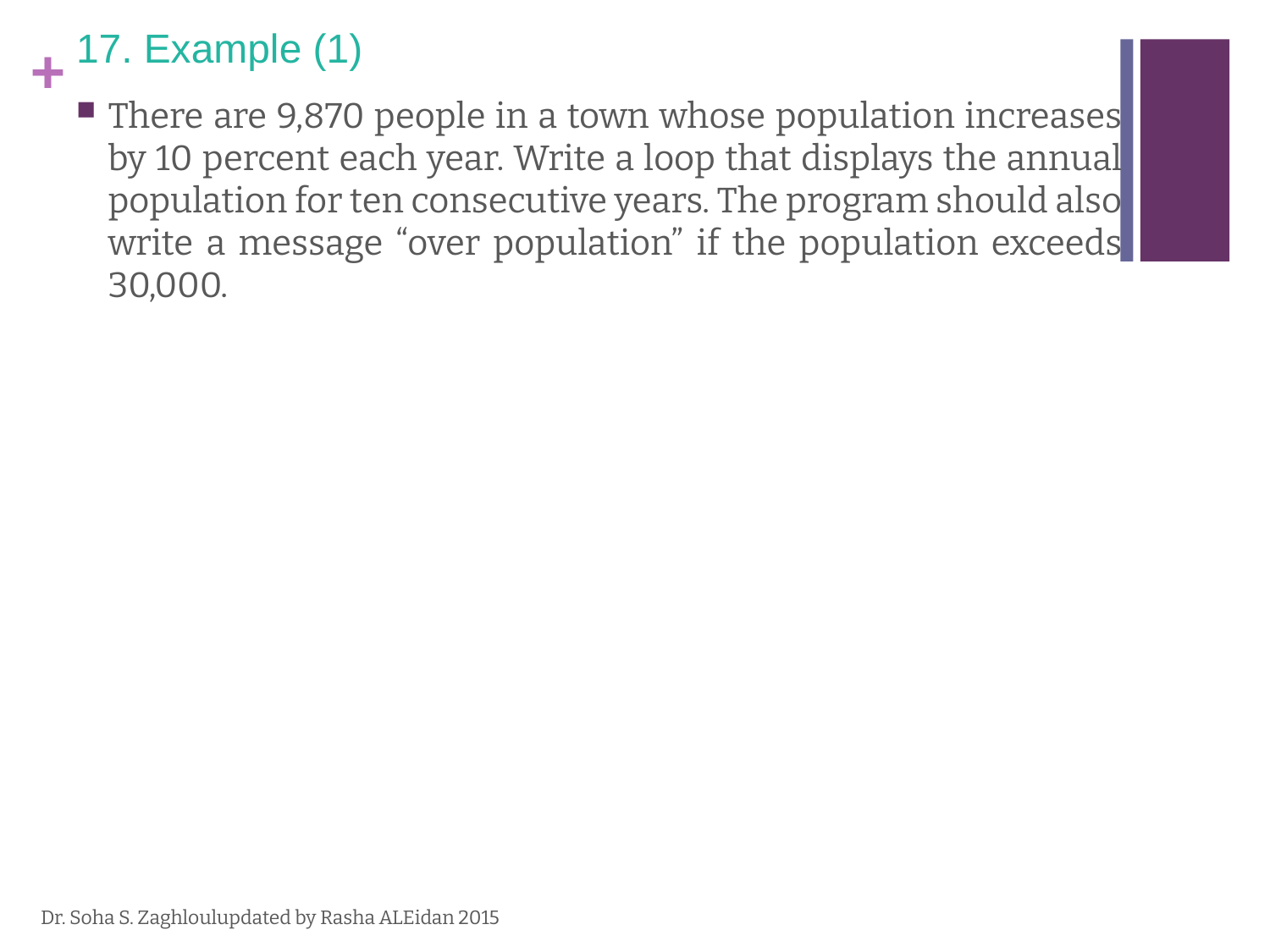

# 17. Example (1)
There are 9,870 people in a town whose population increases by 10 percent each year. Write a loop that displays the annual population for ten consecutive years. The program should also write a message “over population” if the population exceeds 30,000.
Dr. Soha S. Zaghloul			updated by Rasha ALEidan 2015